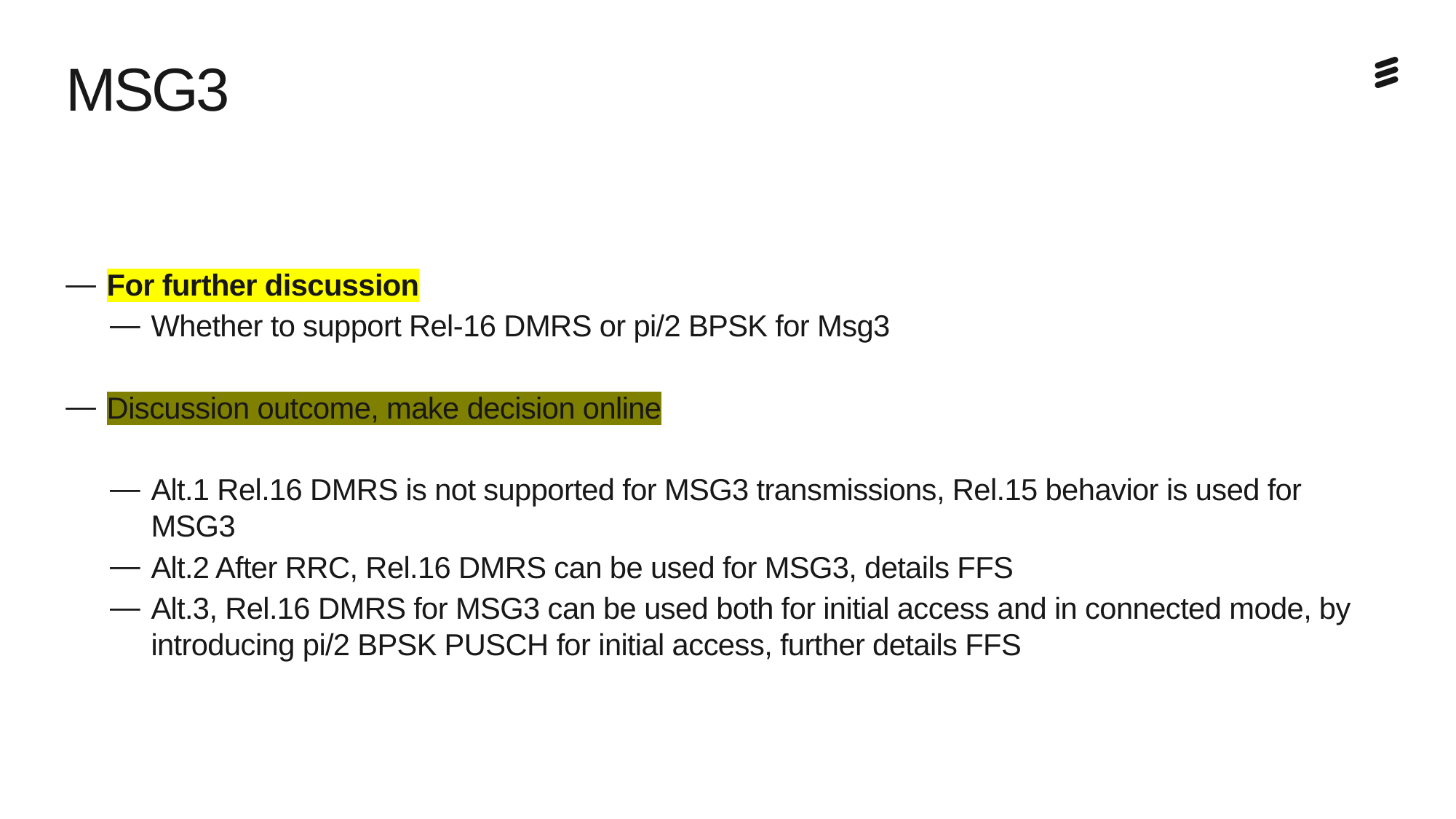

# MSG3

For further discussion
Whether to support Rel-16 DMRS or pi/2 BPSK for Msg3

Discussion outcome, make decision online

Alt.1 Rel.16 DMRS is not supported for MSG3 transmissions, Rel.15 behavior is used for MSG3
Alt.2 After RRC, Rel.16 DMRS can be used for MSG3, details FFS
Alt.3, Rel.16 DMRS for MSG3 can be used both for initial access and in connected mode, by introducing pi/2 BPSK PUSCH for initial access, further details FFS